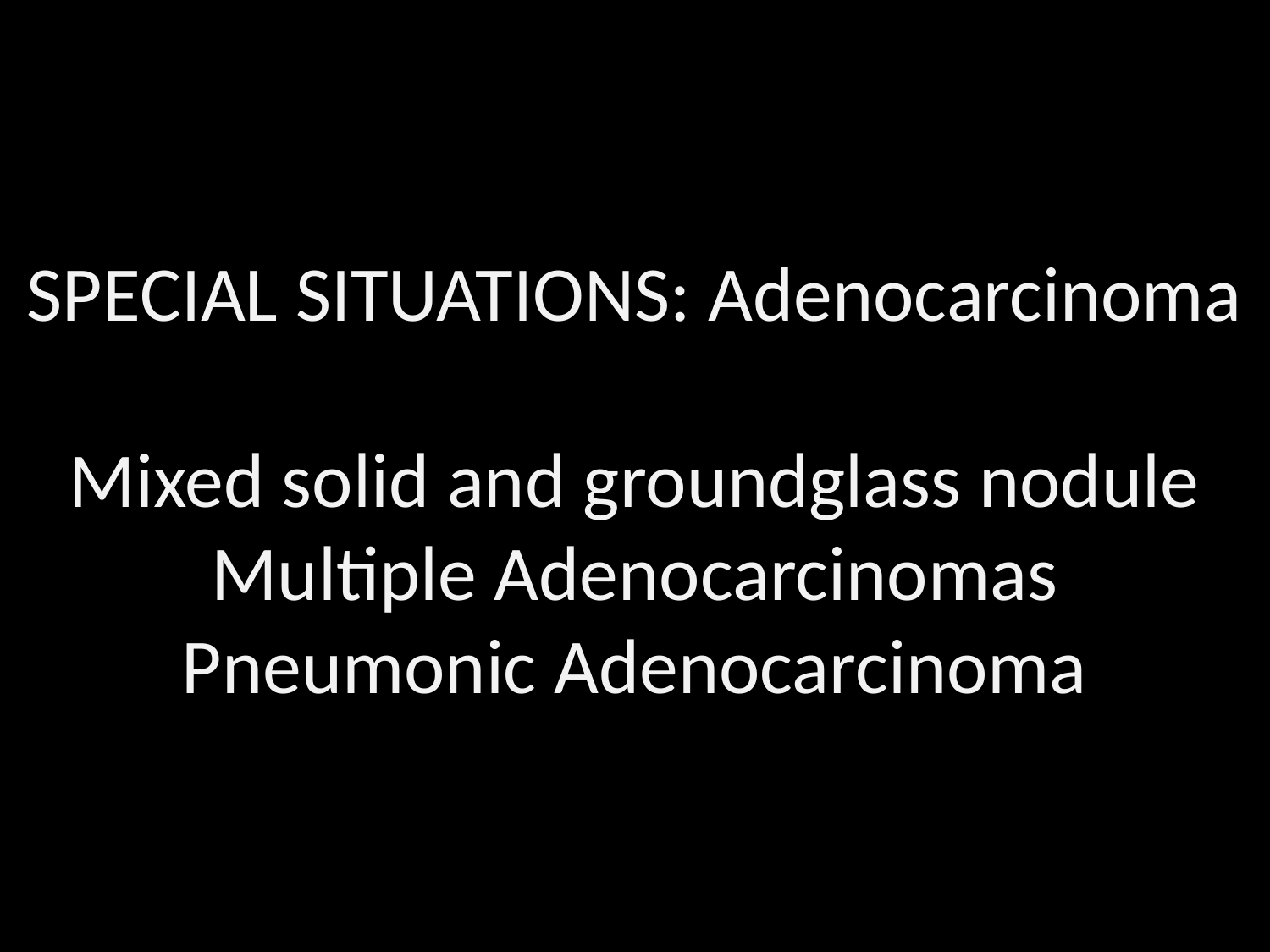

SPECIAL SITUATIONS: Adenocarcinoma

Mixed solid and groundglass nodule
Multiple Adenocarcinomas
Pneumonic Adenocarcinoma